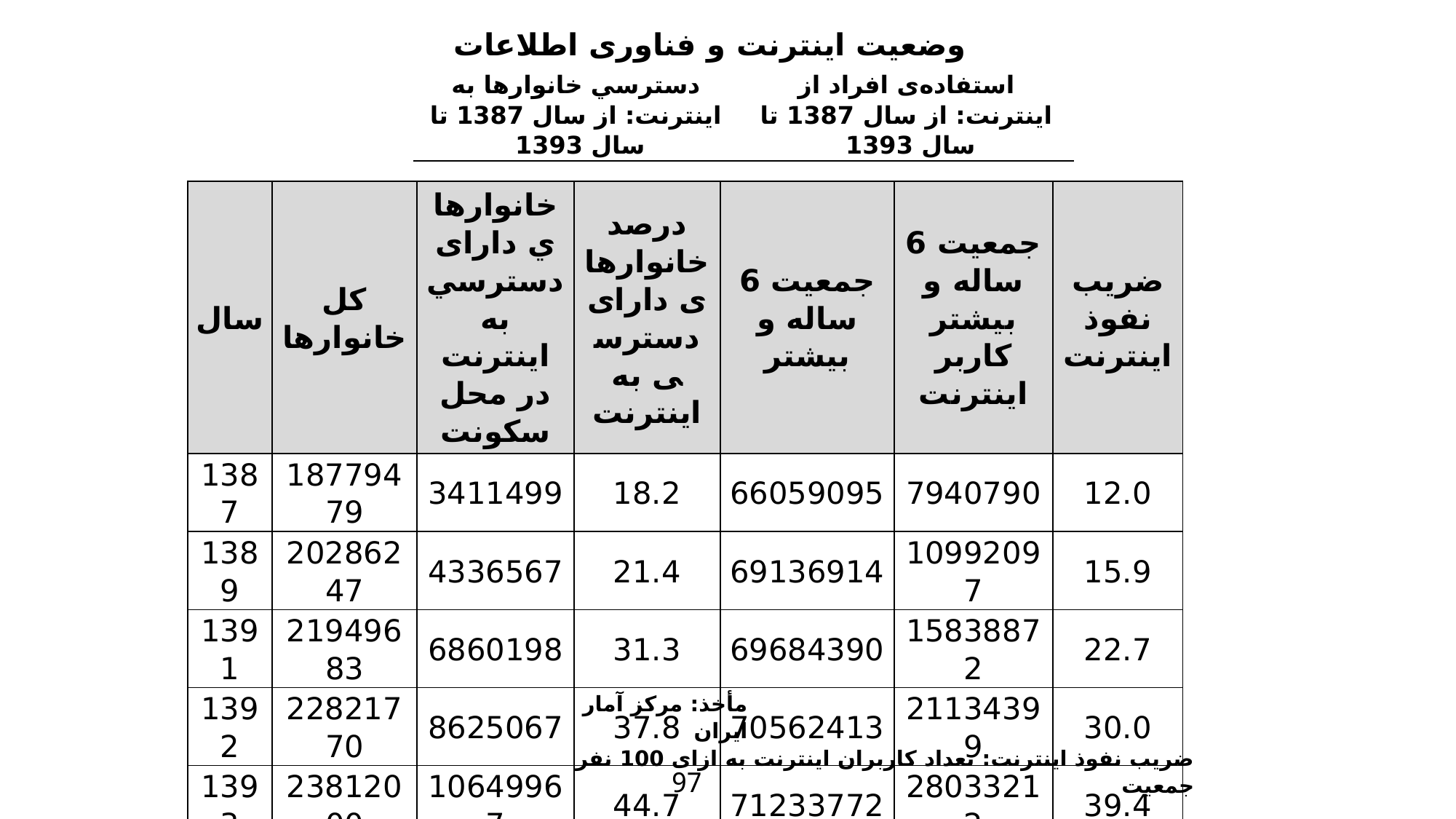

وضعیت اینترنت و فناوری اطلاعات
| دسترسي خانوارها به اینترنت: از سال 1387 تا سال 1393 | استفاده‌ی افراد از اینترنت: از سال 1387 تا سال 1393 |
| --- | --- |
| سال | کل خانوارها | خانوارهاي دارای دسترسي به اينترنت در محل سكونت | درصد خانوارهای دارای دسترسی به اینترنت | جمعیت 6 ساله و بیشتر | جمعیت 6 ساله و بیشتر کاربر اینترنت | ضريب نفوذ اینترنت |
| --- | --- | --- | --- | --- | --- | --- |
| 1387 | 18779479 | 3411499 | 18.2 | 66059095 | 7940790 | 12.0 |
| 1389 | 20286247 | 4336567 | 21.4 | 69136914 | 10992097 | 15.9 |
| 1391 | 21949683 | 6860198 | 31.3 | 69684390 | 15838872 | 22.7 |
| 1392 | 22821770 | 8625067 | 37.8 | 70562413 | 21134399 | 30.0 |
| 1393 | 23812000 | 10649967 | 44.7 | 71233772 | 28033212 | 39.4 |
| مأخذ: مرکز آمار ایران |  |
| --- | --- |
| ضريب نفوذ اینترنت: تعداد کاربران اینترنت به ازای 100 نفر جمعیت |  |
97